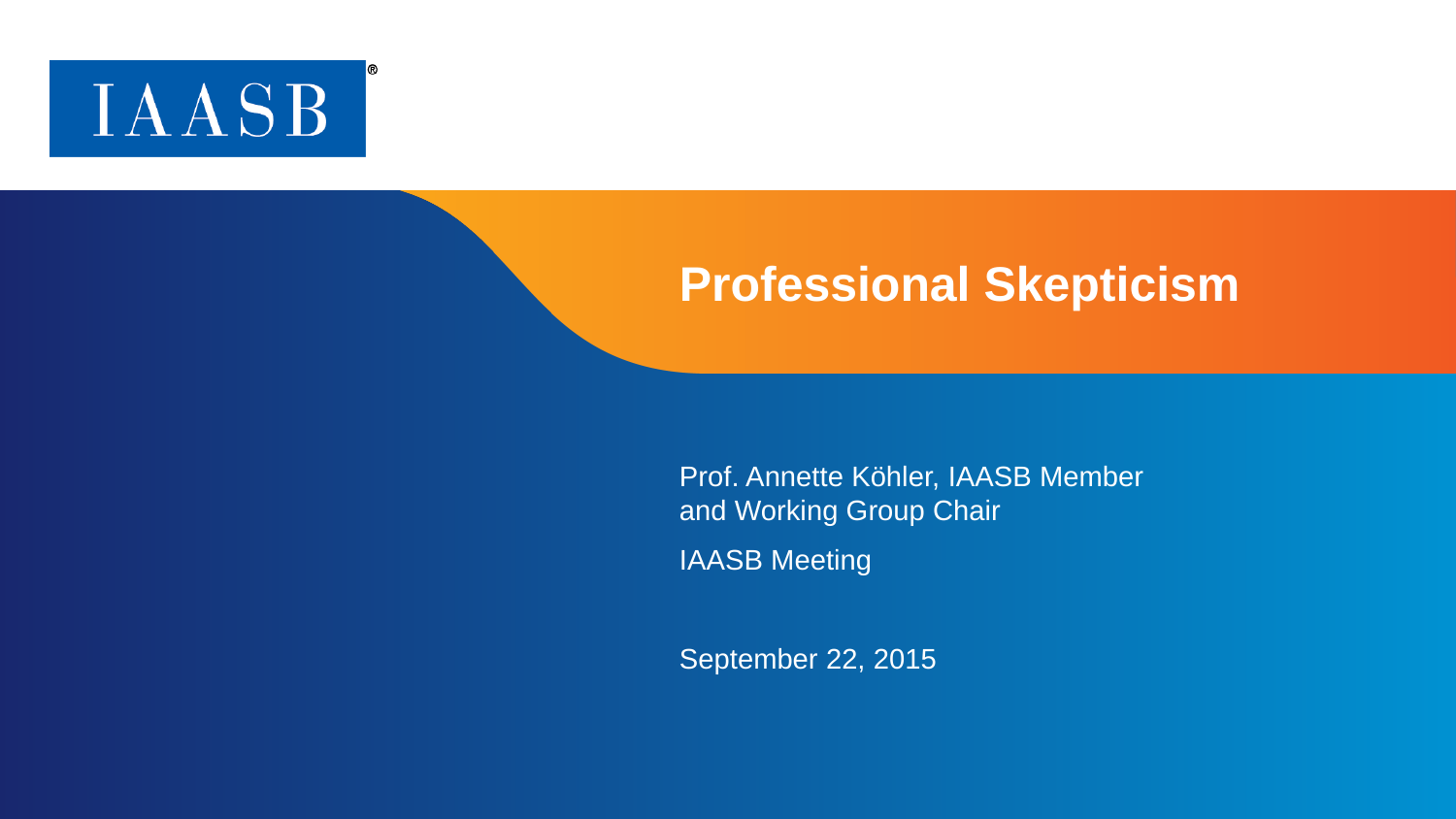

# Professional Skepticism
Prof. Annette Köhler, IAASB Member and Working Group Chair
IAASB Meeting

September 22, 2015